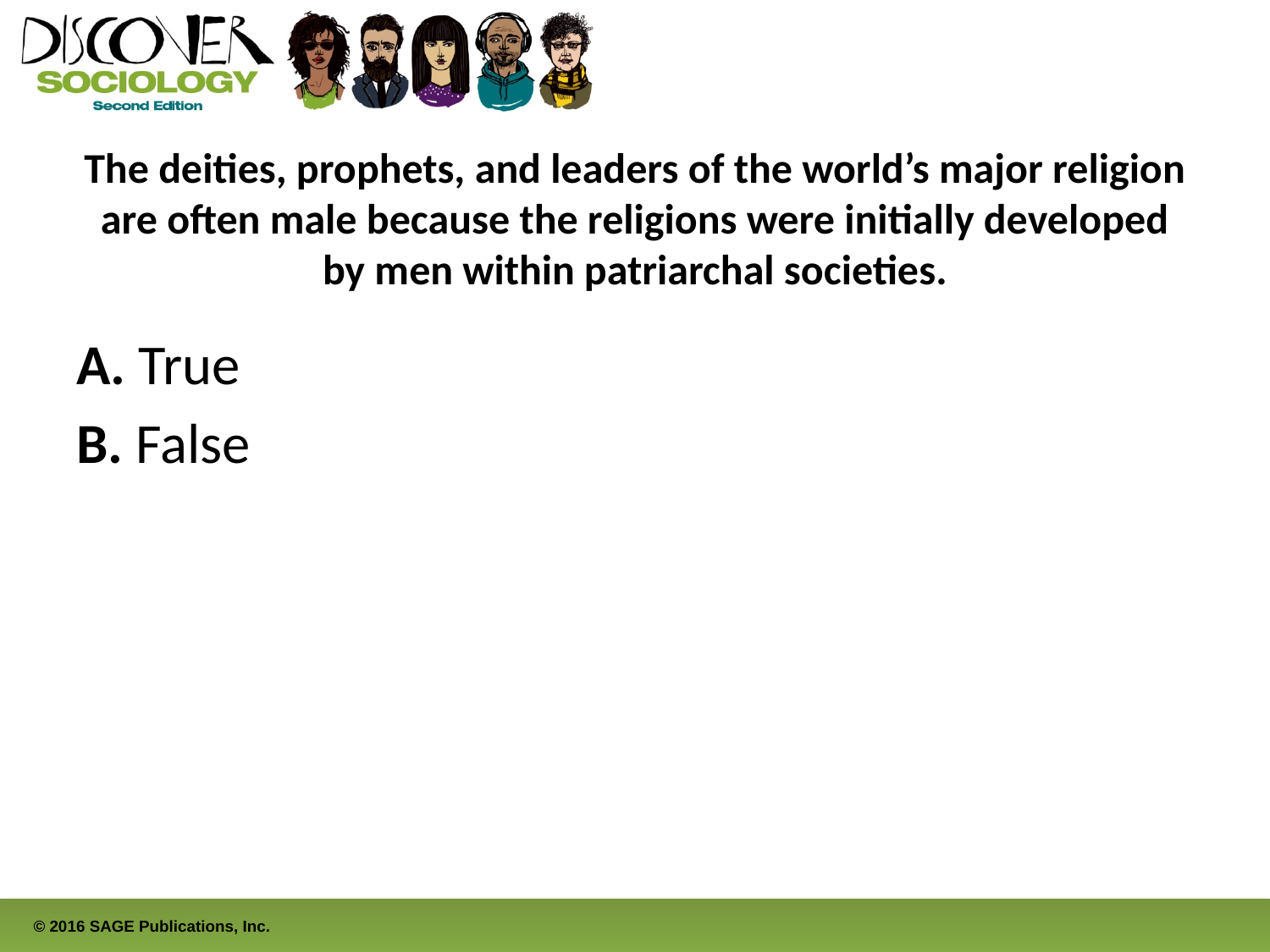

# The deities, prophets, and leaders of the world’s major religion are often male because the religions were initially developed by men within patriarchal societies.
A. True
B. False